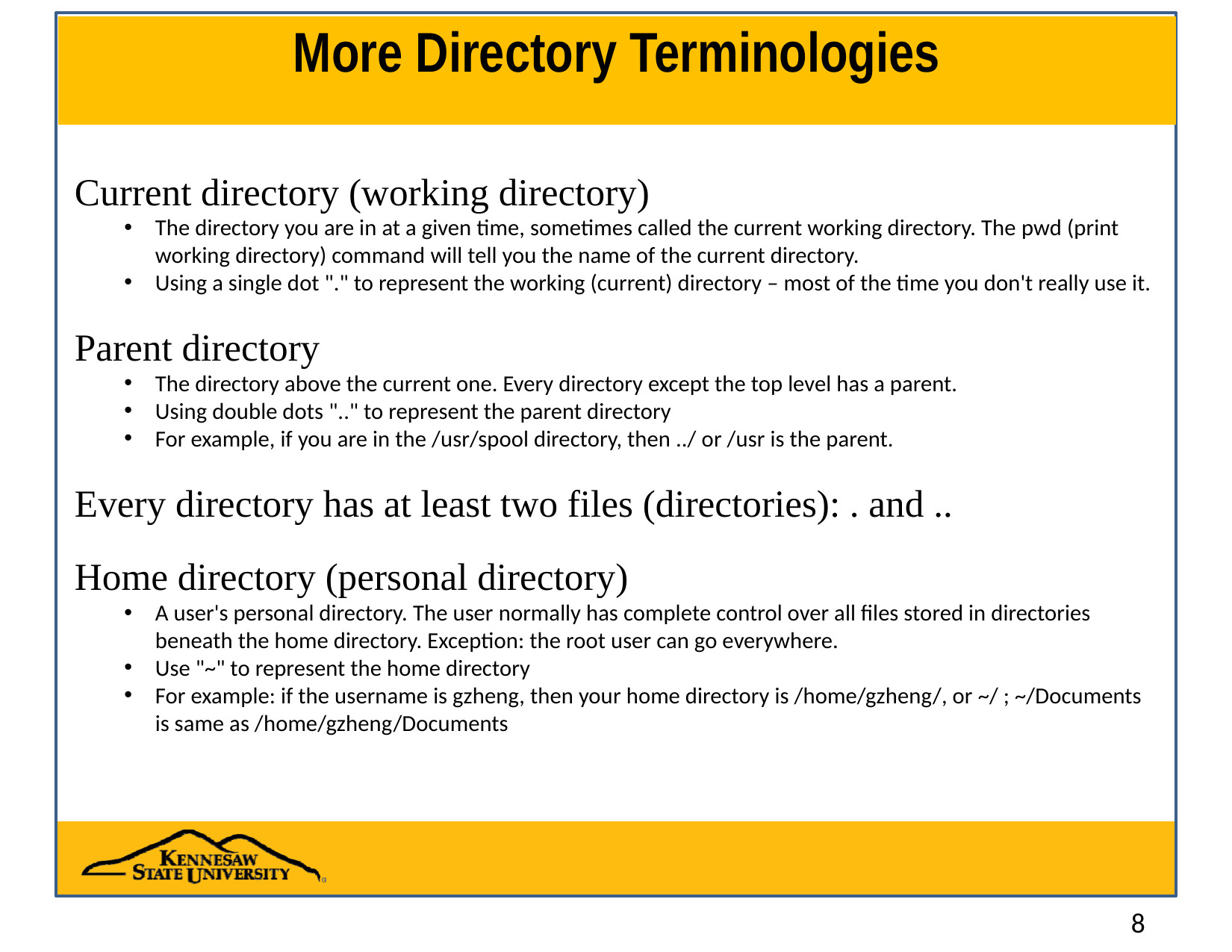

# More Directory Terminologies
Current directory (working directory)
The directory you are in at a given time, sometimes called the current working directory. The pwd (print working directory) command will tell you the name of the current directory.
Using a single dot "." to represent the working (current) directory – most of the time you don't really use it.

Parent directory
The directory above the current one. Every directory except the top level has a parent.
Using double dots ".." to represent the parent directory
For example, if you are in the /usr/spool directory, then ../ or /usr is the parent.

Every directory has at least two files (directories): . and ..

Home directory (personal directory)
A user's personal directory. The user normally has complete control over all files stored in directories beneath the home directory. Exception: the root user can go everywhere.
Use "~" to represent the home directory
For example: if the username is gzheng, then your home directory is /home/gzheng/, or ~/ ; ~/Documents is same as /home/gzheng/Documents